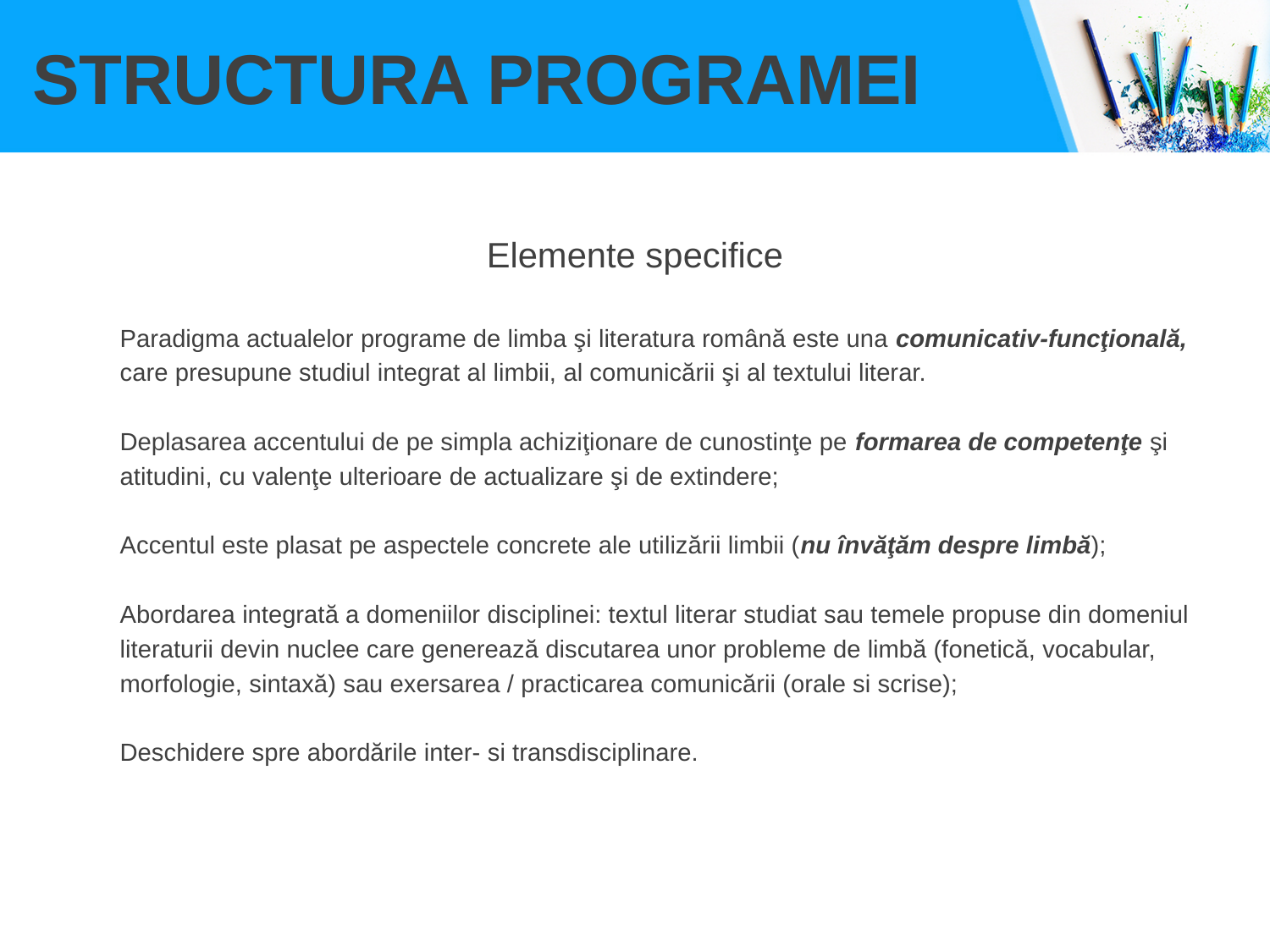

# STRUCTURA PROGRAMEI
Elemente specifice
Paradigma actualelor programe de limba şi literatura română este una comunicativ-funcţională,
care presupune studiul integrat al limbii, al comunicării şi al textului literar.

Deplasarea accentului de pe simpla achiziţionare de cunostinţe pe formarea de competenţe şi
atitudini, cu valenţe ulterioare de actualizare şi de extindere;

Accentul este plasat pe aspectele concrete ale utilizării limbii (nu învăţăm despre limbă);

Abordarea integrată a domeniilor disciplinei: textul literar studiat sau temele propuse din domeniul
literaturii devin nuclee care generează discutarea unor probleme de limbă (fonetică, vocabular,
morfologie, sintaxă) sau exersarea / practicarea comunicării (orale si scrise);

Deschidere spre abordările inter- si transdisciplinare.